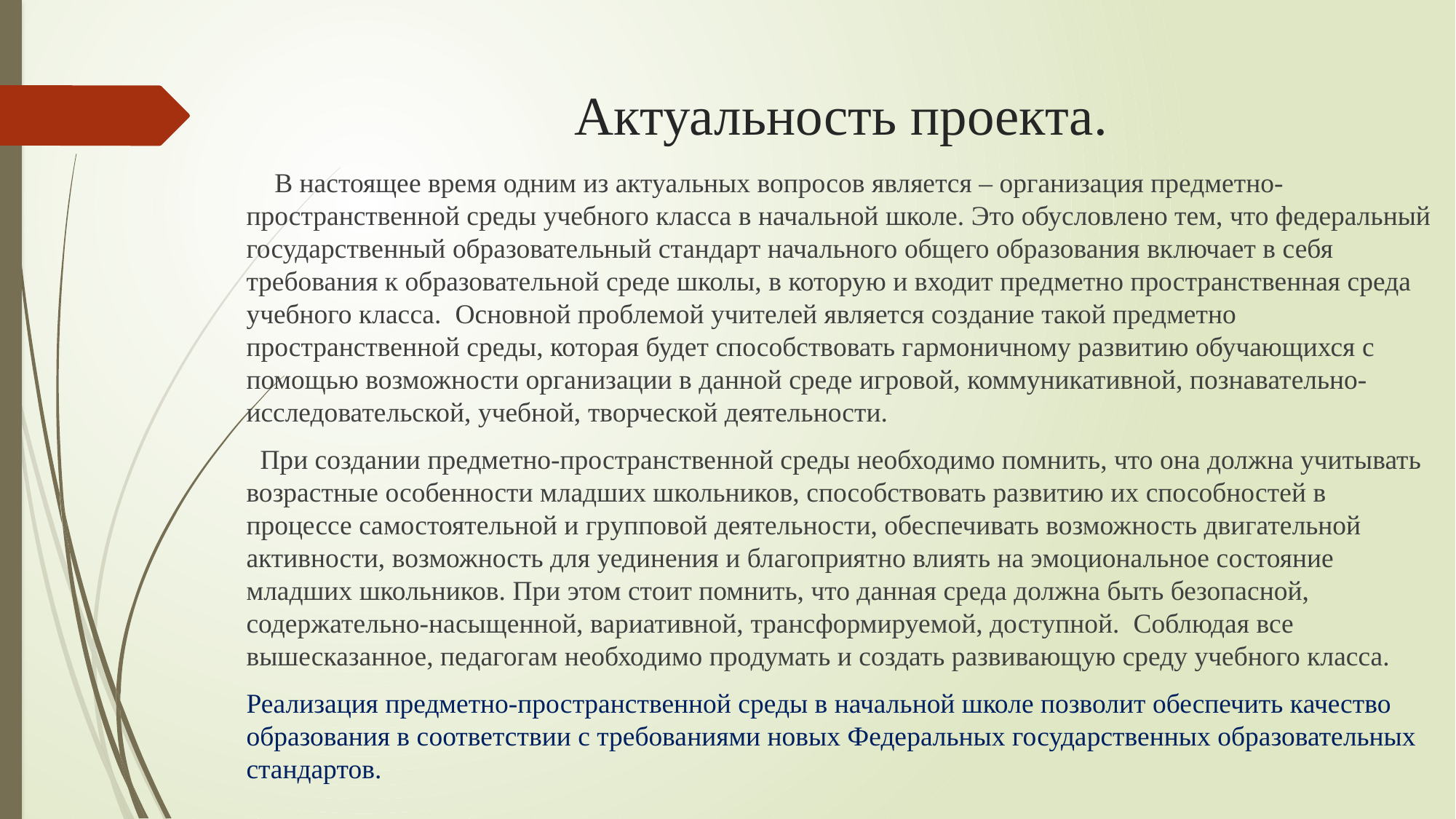

# Актуальность проекта.
    В настоящее время одним из актуальных вопросов является – организация предметно-пространственной среды учебного класса в начальной школе. Это обусловлено тем, что федеральный государственный образовательный стандарт начального общего образования включает в себя требования к образовательной среде школы, в которую и входит предметно пространственная среда учебного класса.  Основной проблемой учителей является создание такой предметно пространственной среды, которая будет способствовать гармоничному развитию обучающихся с помощью возможности организации в данной среде игровой, коммуникативной, познавательно-исследовательской, учебной, творческой деятельности.
  При создании предметно-пространственной среды необходимо помнить, что она должна учитывать возрастные особенности младших школьников, способствовать развитию их способностей в процессе самостоятельной и групповой деятельности, обеспечивать возможность двигательной активности, возможность для уединения и благоприятно влиять на эмоциональное состояние младших школьников. При этом стоит помнить, что данная среда должна быть безопасной, содержательно-насыщенной, вариативной, трансформируемой, доступной.  Соблюдая все вышесказанное, педагогам необходимо продумать и создать развивающую среду учебного класса.
Реализация предметно-пространственной среды в начальной школе позволит обеспечить качество образования в соответствии с требованиями новых Федеральных государственных образовательных стандартов.